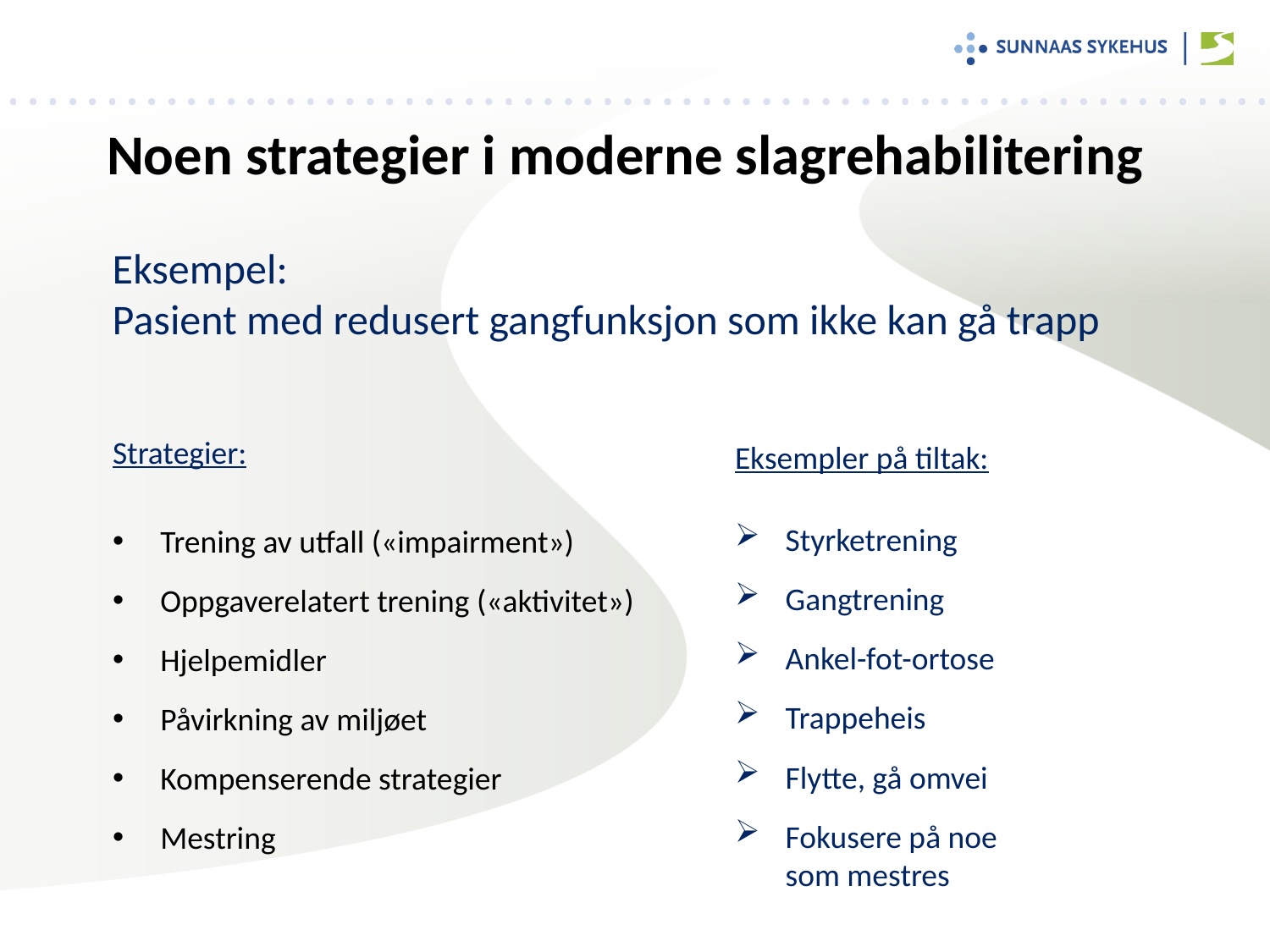

# Noen strategier i moderne slagrehabilitering

Eksempel:
Pasient med redusert gangfunksjon som ikke kan gå trapp
Eksempler på tiltak:

Styrketrening
Gangtrening
Ankel-fot-ortose
Trappeheis
Flytte, gå omvei
Fokusere på noe
som mestres

Strategier:

Trening av utfall («impairment»)
Oppgaverelatert trening («aktivitet»)
Hjelpemidler
Påvirkning av miljøet
Kompenserende strategier
Mestring